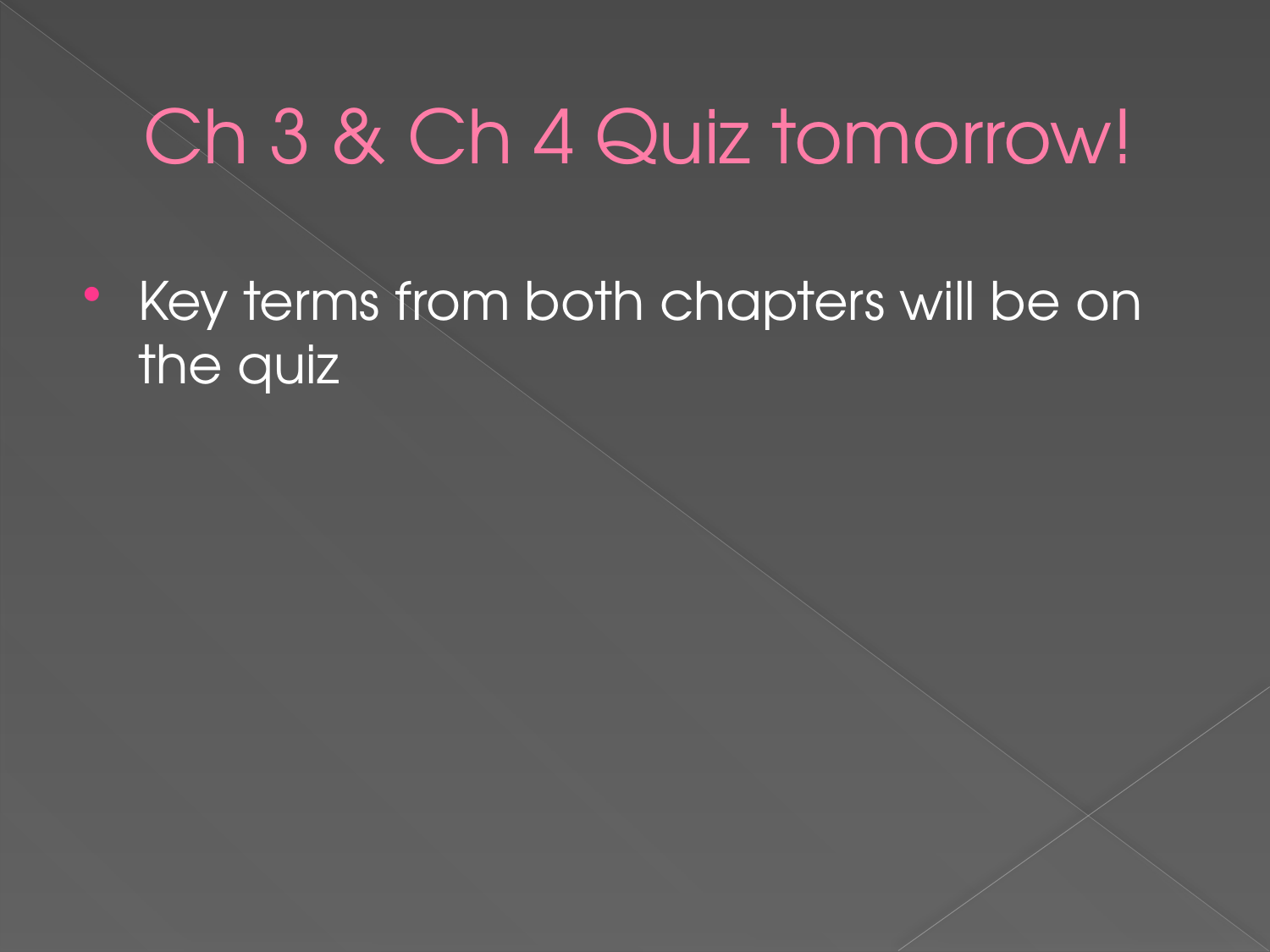

# Ch 3 & Ch 4 Quiz tomorrow!
Key terms from both chapters will be on the quiz